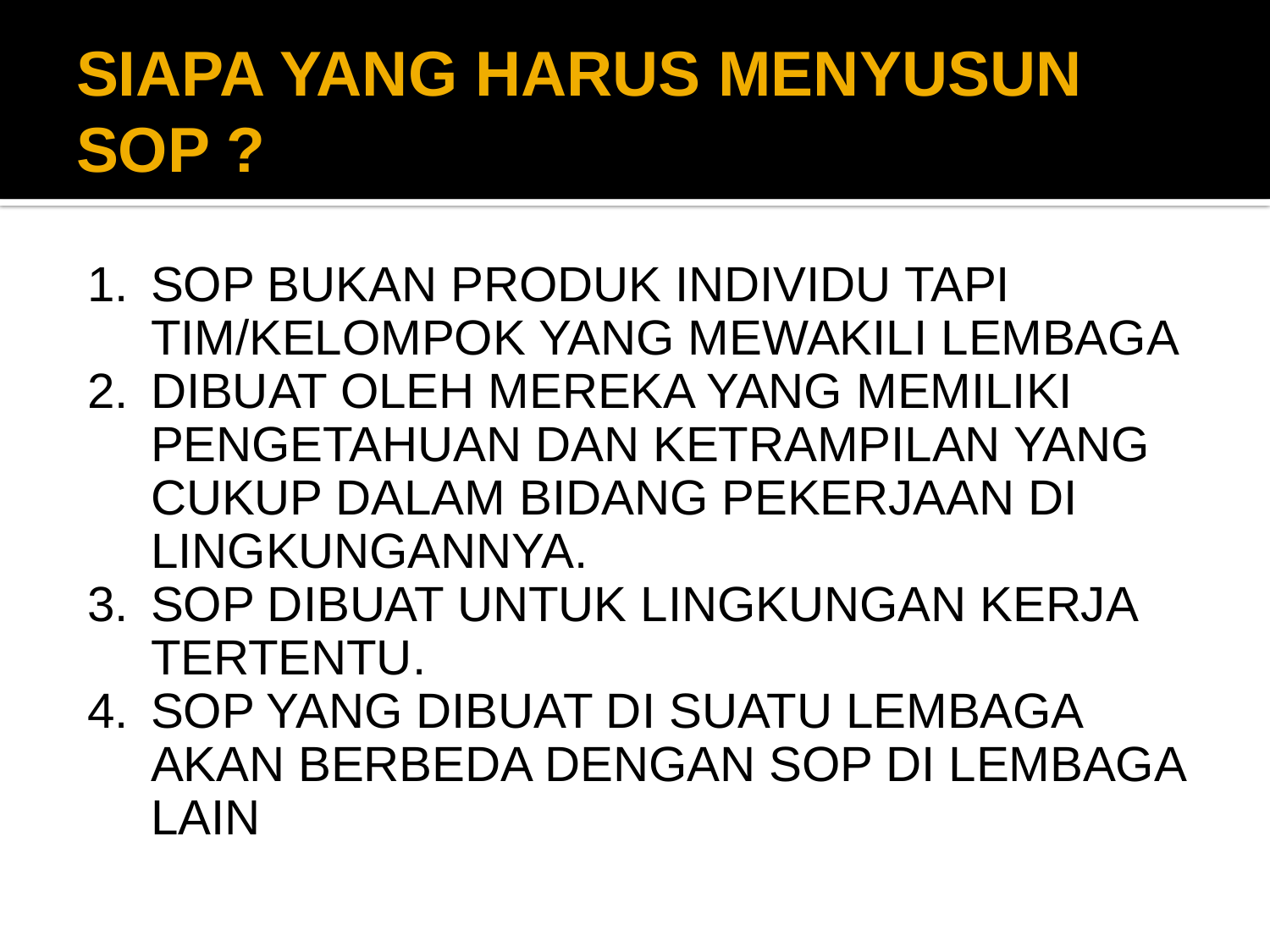

# SIAPA YANG HARUS MENYUSUN SOP ?
SOP BUKAN PRODUK INDIVIDU TAPI TIM/KELOMPOK YANG MEWAKILI LEMBAGA
DIBUAT OLEH MEREKA YANG MEMILIKI PENGETAHUAN DAN KETRAMPILAN YANG CUKUP DALAM BIDANG PEKERJAAN DI LINGKUNGANNYA.
SOP DIBUAT UNTUK LINGKUNGAN KERJA TERTENTU.
SOP YANG DIBUAT DI SUATU LEMBAGA AKAN BERBEDA DENGAN SOP DI LEMBAGA LAIN